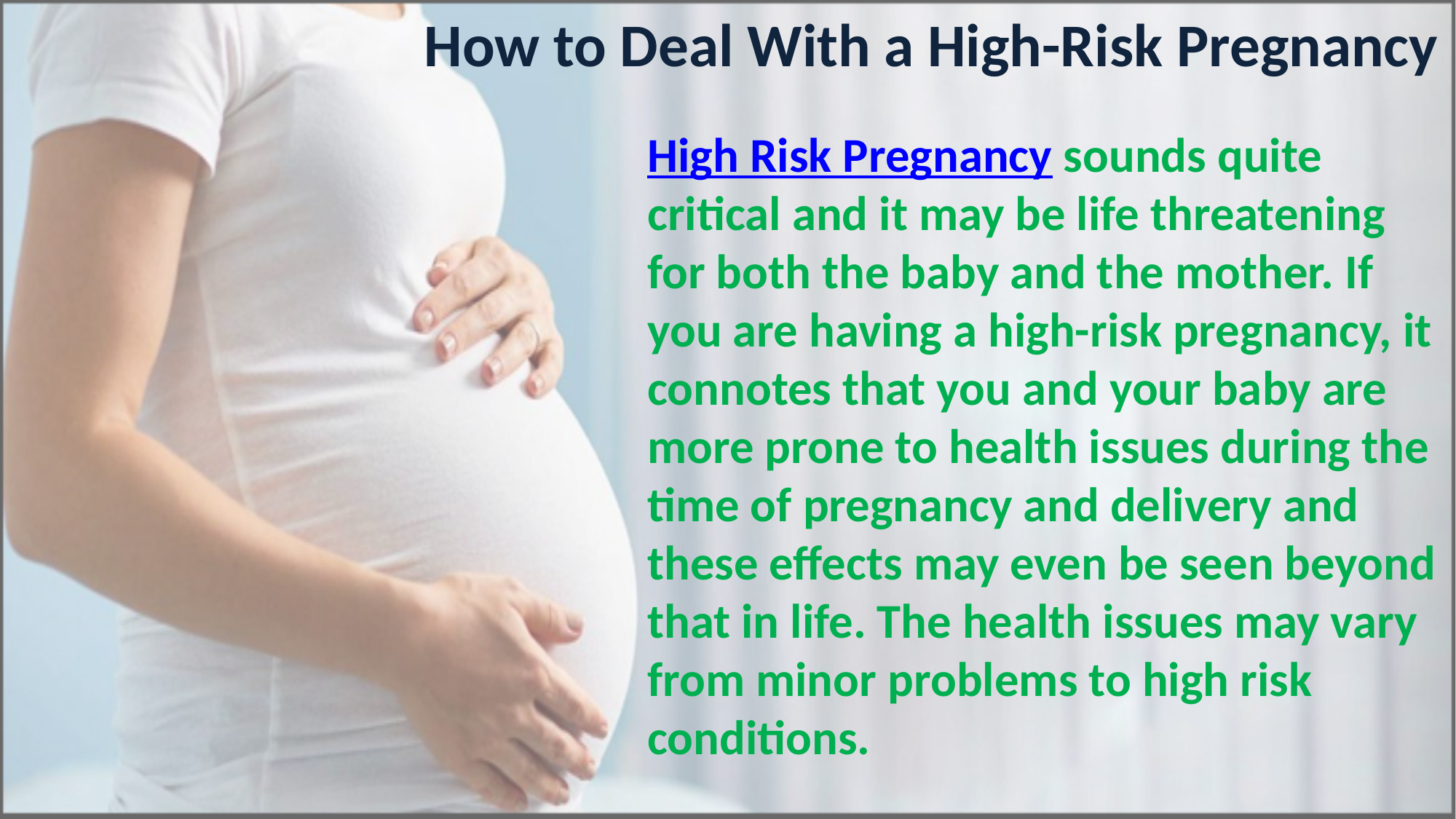

How to Deal With a High-Risk Pregnancy
High Risk Pregnancy sounds quite critical and it may be life threatening for both the baby and the mother. If you are having a high-risk pregnancy, it connotes that you and your baby are more prone to health issues during the time of pregnancy and delivery and these effects may even be seen beyond that in life. The health issues may vary from minor problems to high risk conditions.